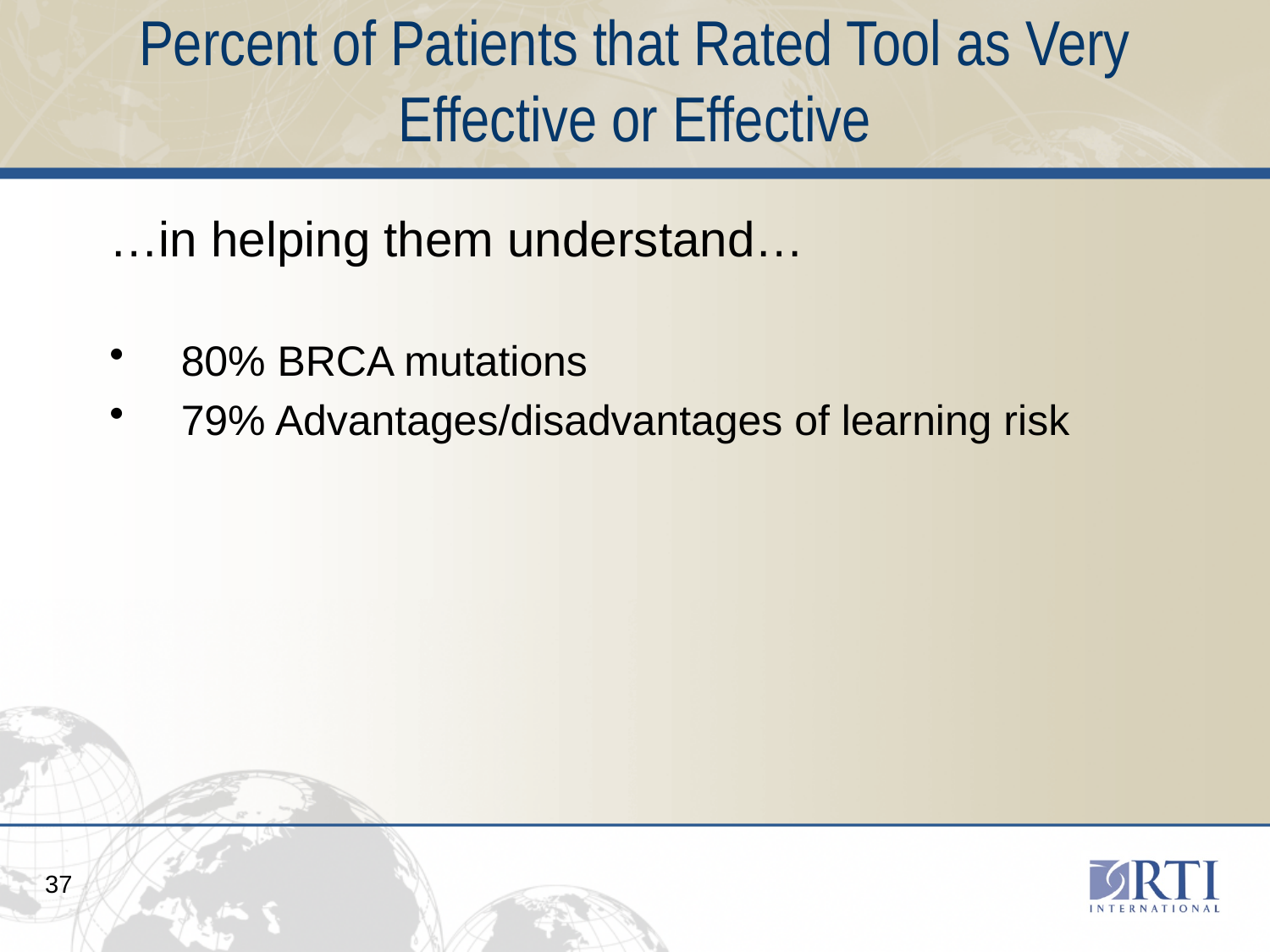

# Percent of Patients that Rated Tool as Very Effective or Effective
…in helping them understand…

  80% BRCA mutations
  79% Advantages/disadvantages of learning risk
37